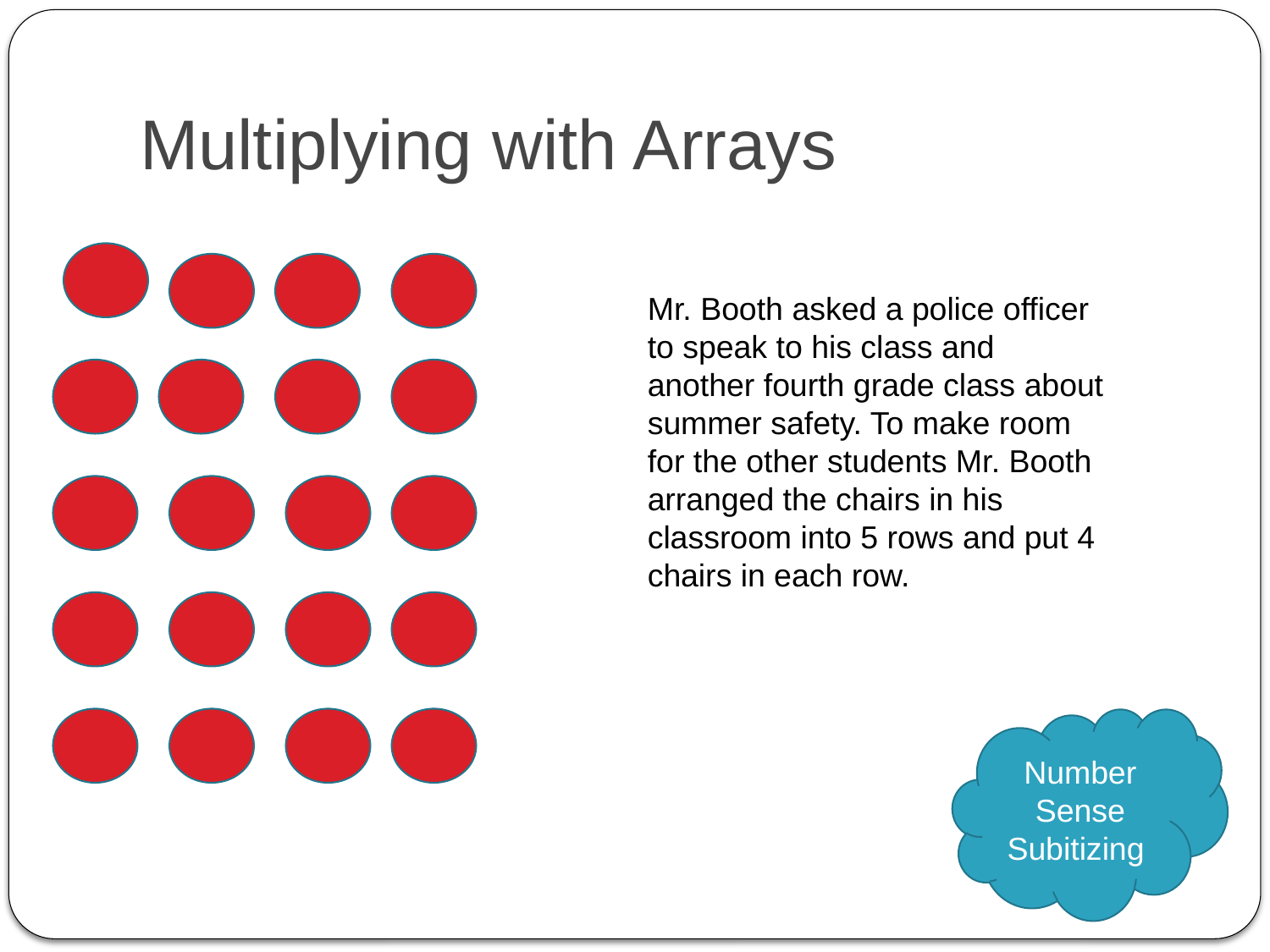

# Multiplying with Arrays

Mr. Booth asked a police officer to speak to his class and another fourth grade class about summer safety. To make room for the other students Mr. Booth arranged the chairs in his classroom into 5 rows and put 4 chairs in each row.

Number Sense Subitizing